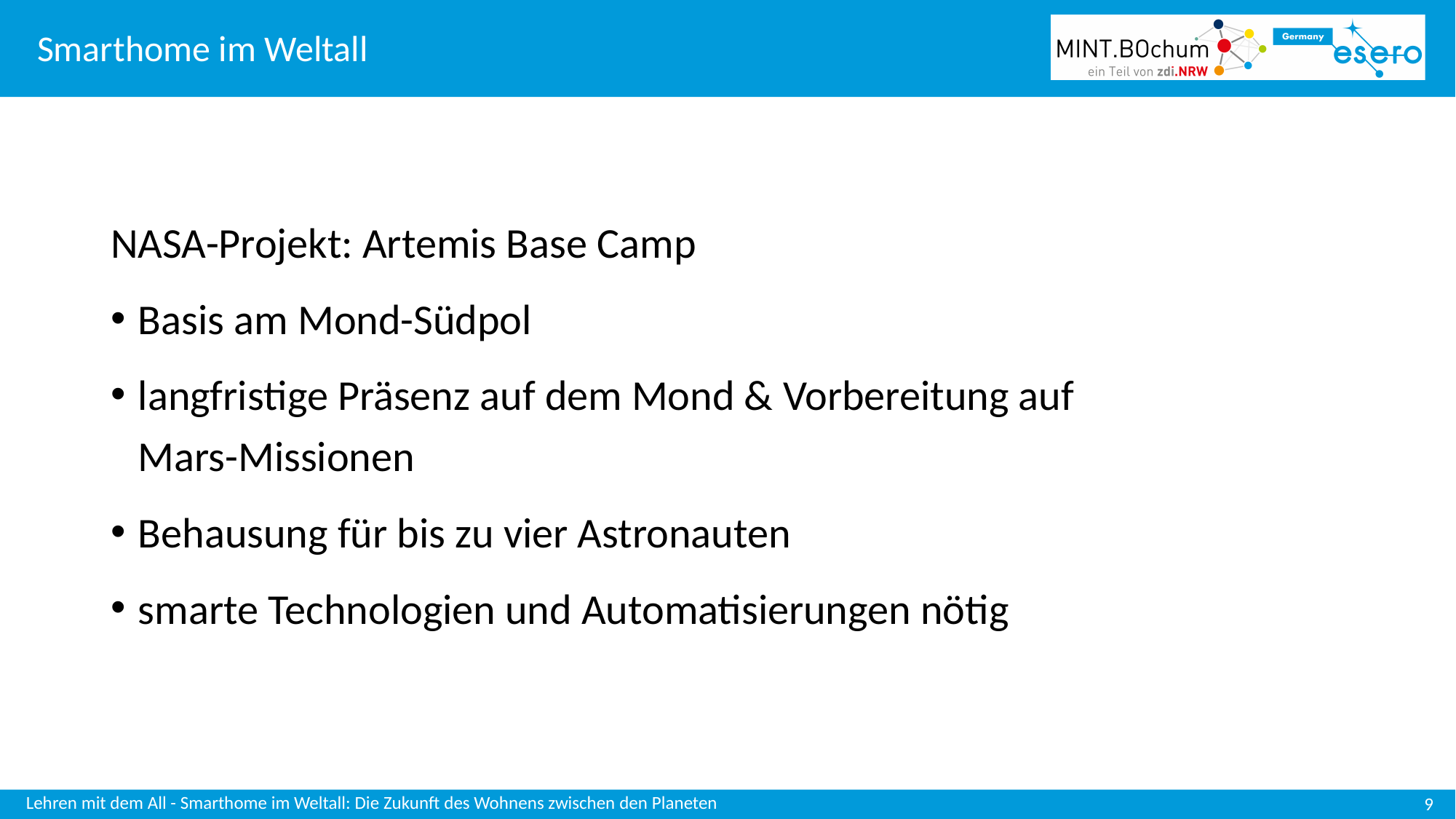

# Smarthome im Weltall

NASA-Projekt: Artemis Base Camp
Basis am Mond-Südpol
langfristige Präsenz auf dem Mond & Vorbereitung auf Mars-Missionen
Behausung für bis zu vier Astronauten
smarte Technologien und Automatisierungen nötig